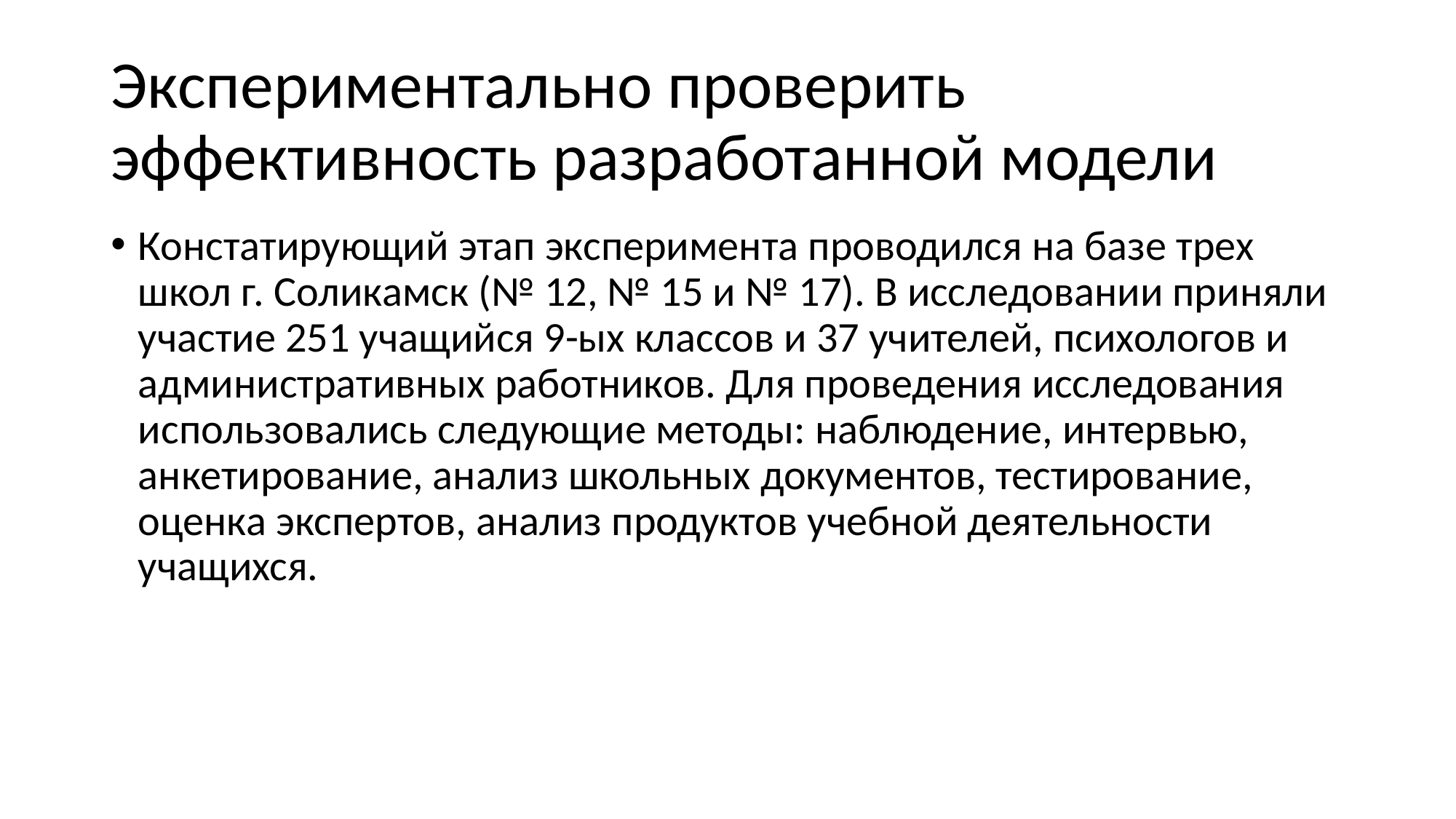

# Экспериментально проверить эффективность разработанной модели
Констатирующий этап эксперимента проводился на базе трех школ г. Соликамск (№ 12, № 15 и № 17). В исследовании приняли участие 251 учащийся 9-ых классов и 37 учителей, психологов и административных работников. Для проведения исследования использовались следующие методы: наблюдение, интервью, анкетирование, анализ школьных документов, тестирование, оценка экспертов, анализ продуктов учебной деятельности учащихся.